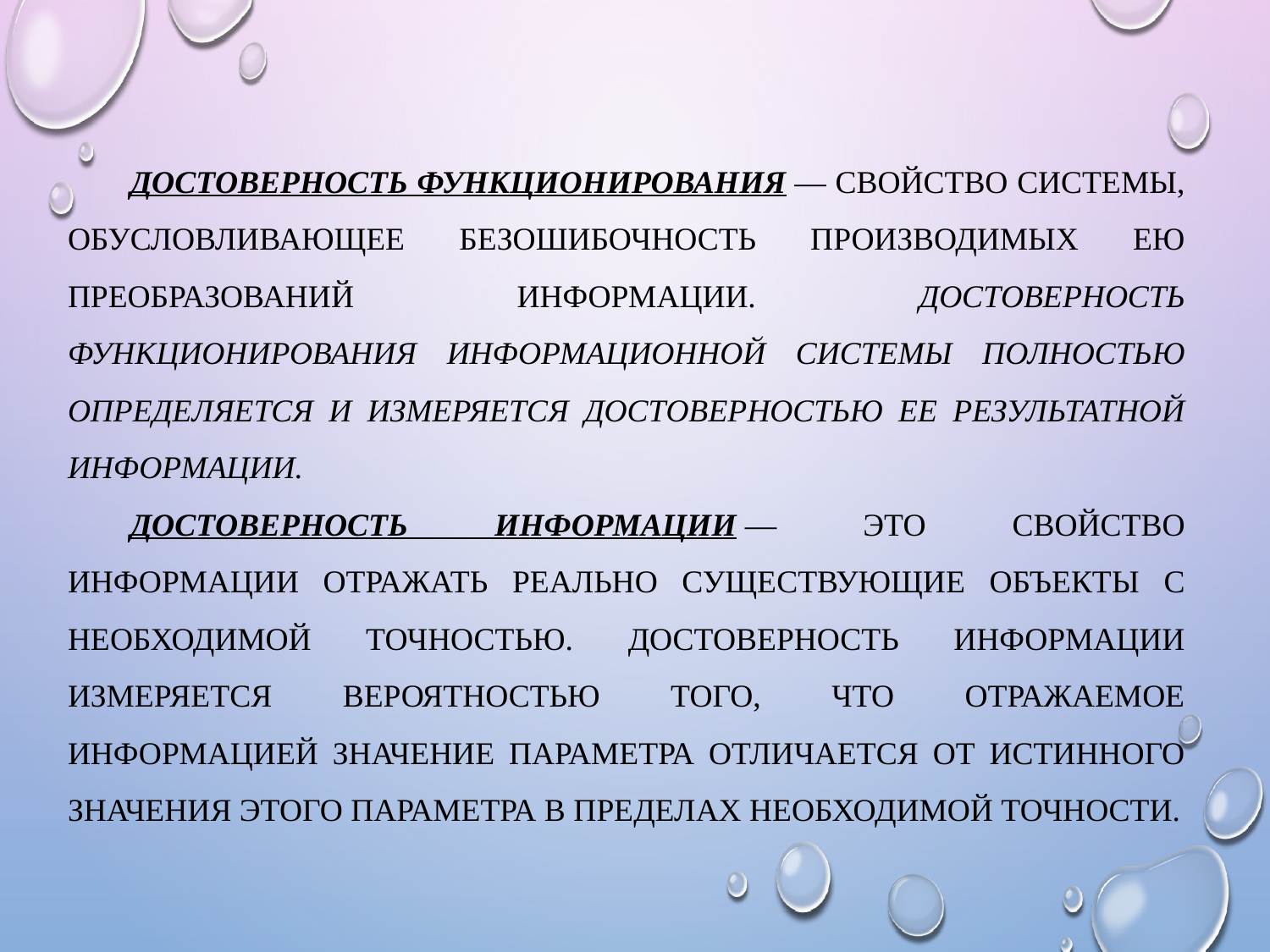

Достоверность функционирования — свойство системы, обусловливающее безошибочность производимых ею преобразований информации. Достоверность функционирования информационной системы полностью определяется и измеряется достоверностью ее результатной информации.
Достоверность информации — это свойство информации отражать реально существующие объекты с необходимой точностью. Достоверность информации измеряется вероятностью того, что отражаемое информацией значение параметра отличается от истинного значения этого параметра в пределах необходимой точности.